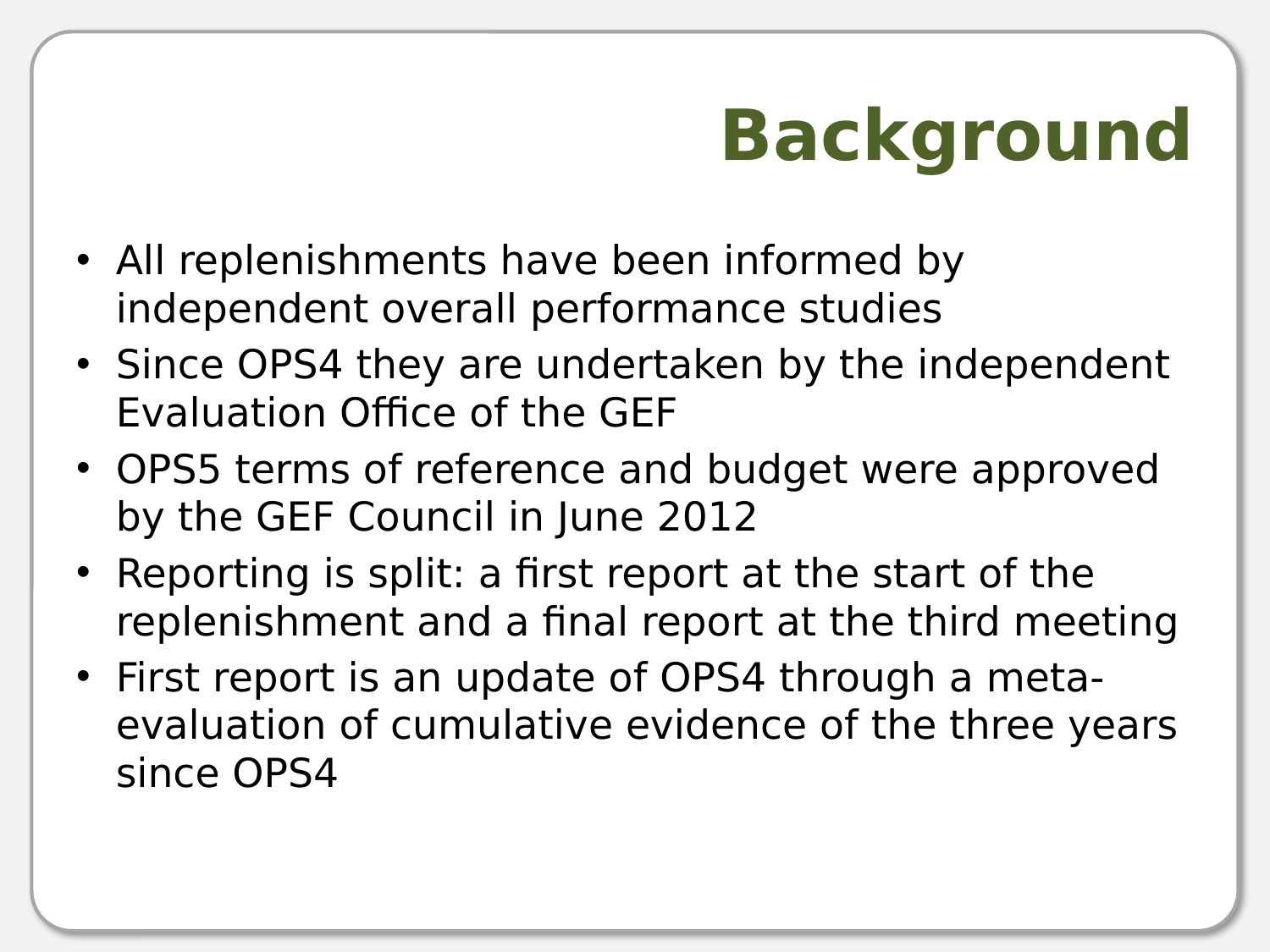

# Background
All replenishments have been informed by independent overall performance studies
Since OPS4 they are undertaken by the independent Evaluation Office of the GEF
OPS5 terms of reference and budget were approved by the GEF Council in June 2012
Reporting is split: a first report at the start of the replenishment and a final report at the third meeting
First report is an update of OPS4 through a meta-evaluation of cumulative evidence of the three years since OPS4